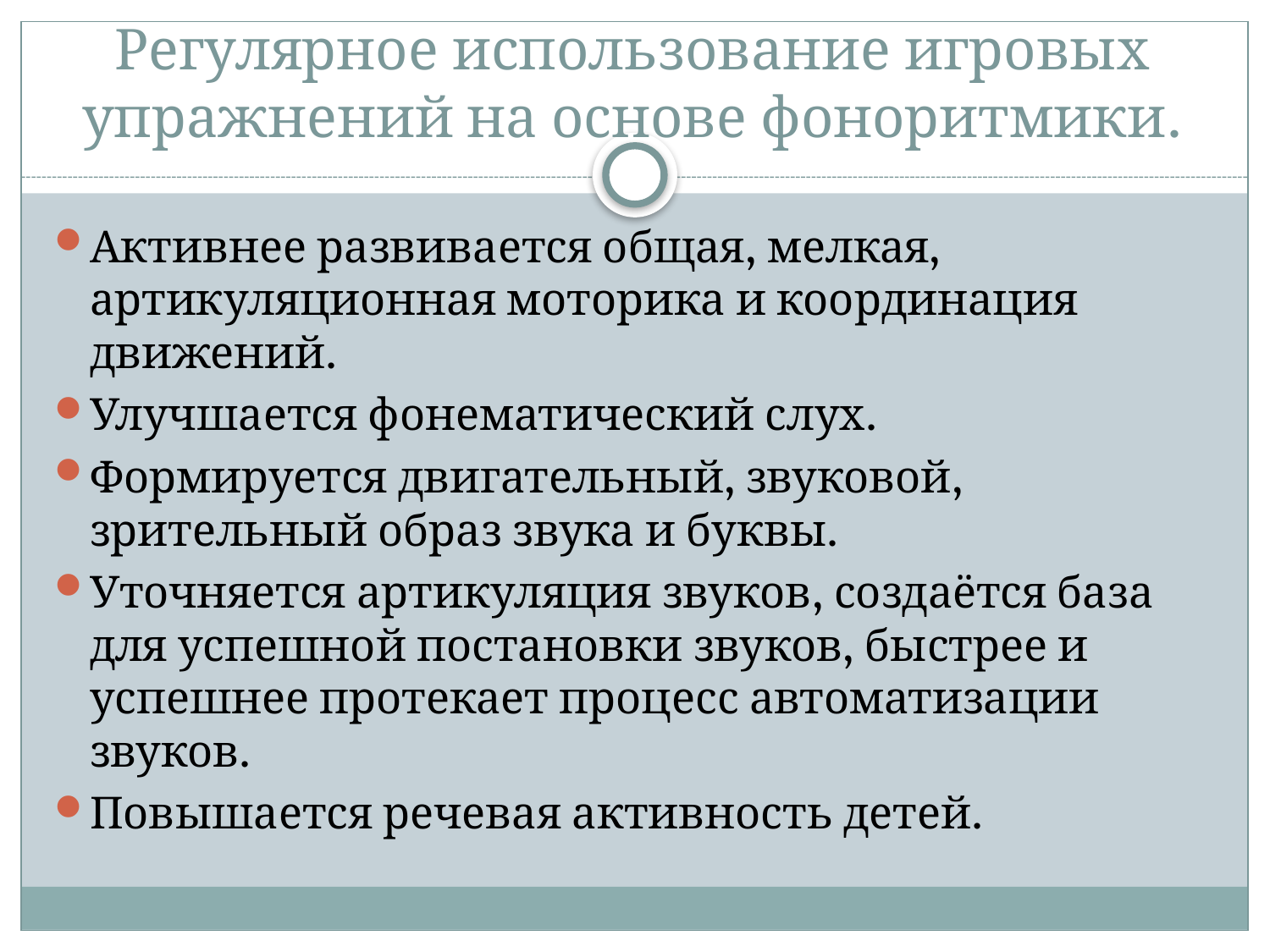

# Регулярное использование игровых упражнений на основе фоноритмики.
Активнее развивается общая, мелкая, артикуляционная моторика и координация  движений.
Улучшается фонематический слух.
Формируется двигательный, звуковой, зрительный образ звука и буквы.
Уточняется артикуляция звуков, создаётся база для успешной постановки звуков, быстрее и успешнее протекает процесс автоматизации звуков.
Повышается речевая активность детей.